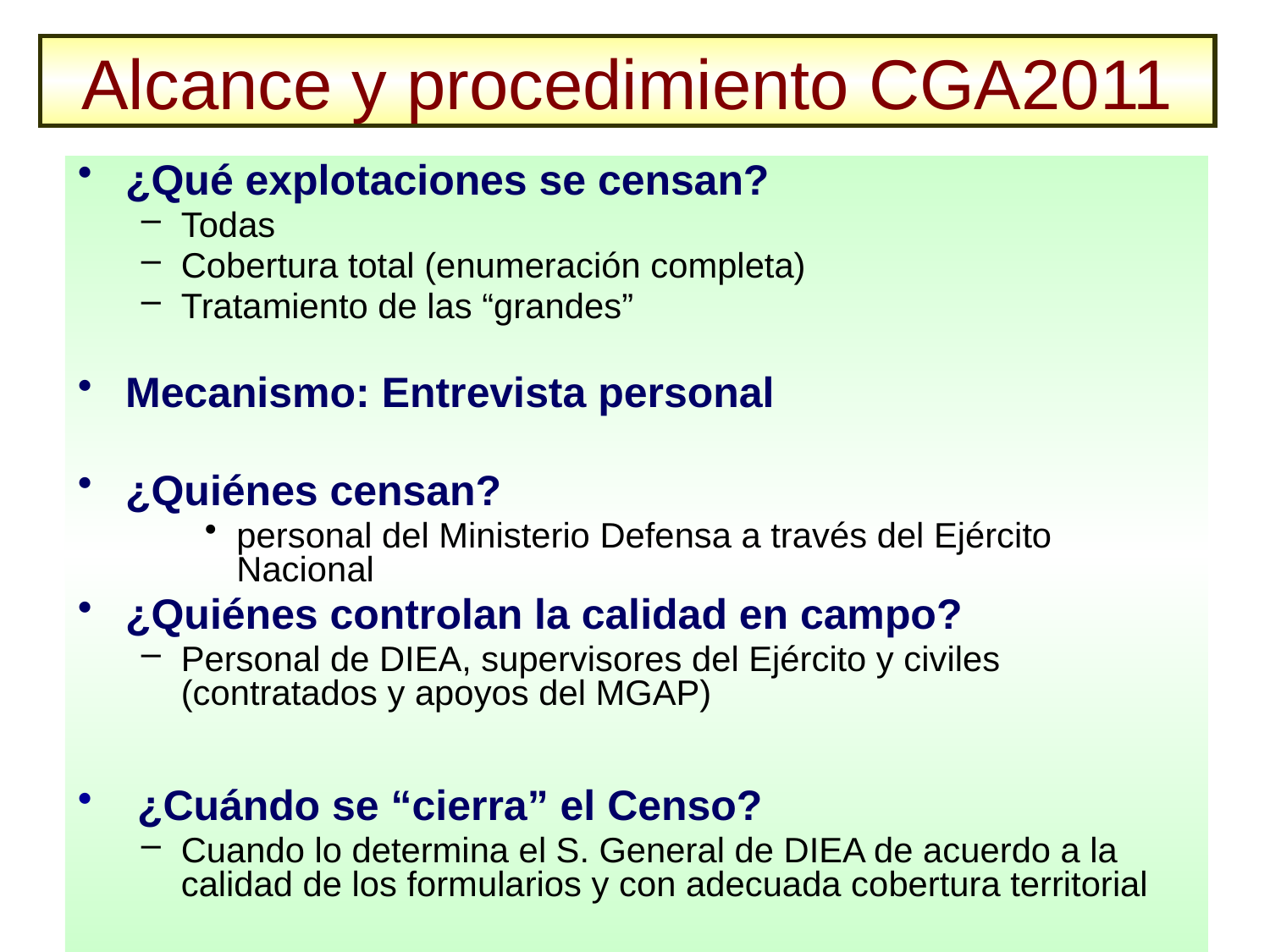

# Alcance y procedimiento CGA2011
¿Qué explotaciones se censan?
Todas
Cobertura total (enumeración completa)
Tratamiento de las “grandes”

Mecanismo: Entrevista personal

¿Quiénes censan?
personal del Ministerio Defensa a través del Ejército Nacional
¿Quiénes controlan la calidad en campo?
Personal de DIEA, supervisores del Ejército y civiles (contratados y apoyos del MGAP)

 ¿Cuándo se “cierra” el Censo?
Cuando lo determina el S. General de DIEA de acuerdo a la calidad de los formularios y con adecuada cobertura territorial